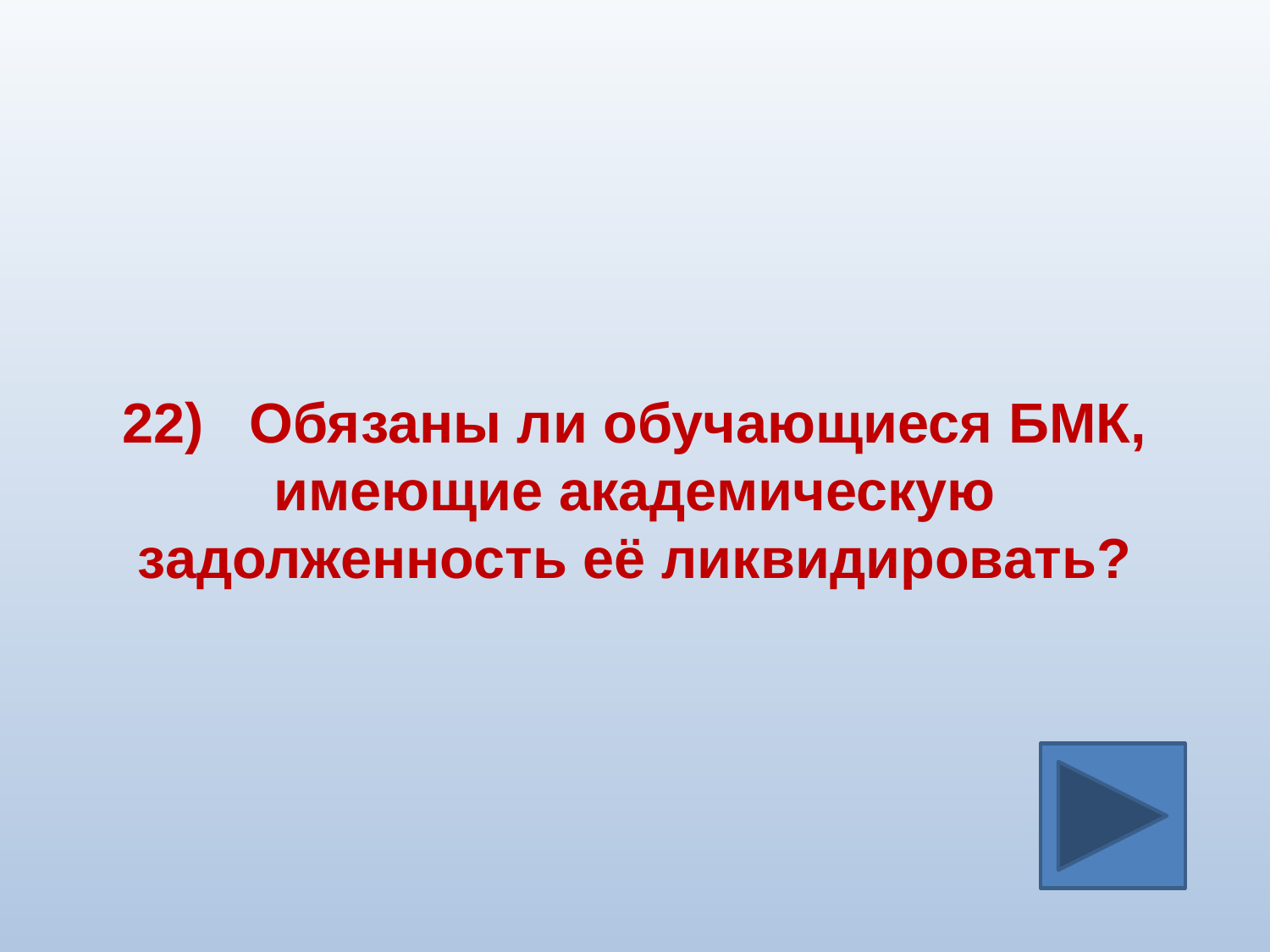

#

22)	Обязаны ли обучающиеся БМК, имеющие академическую задолженность её ликвидировать?